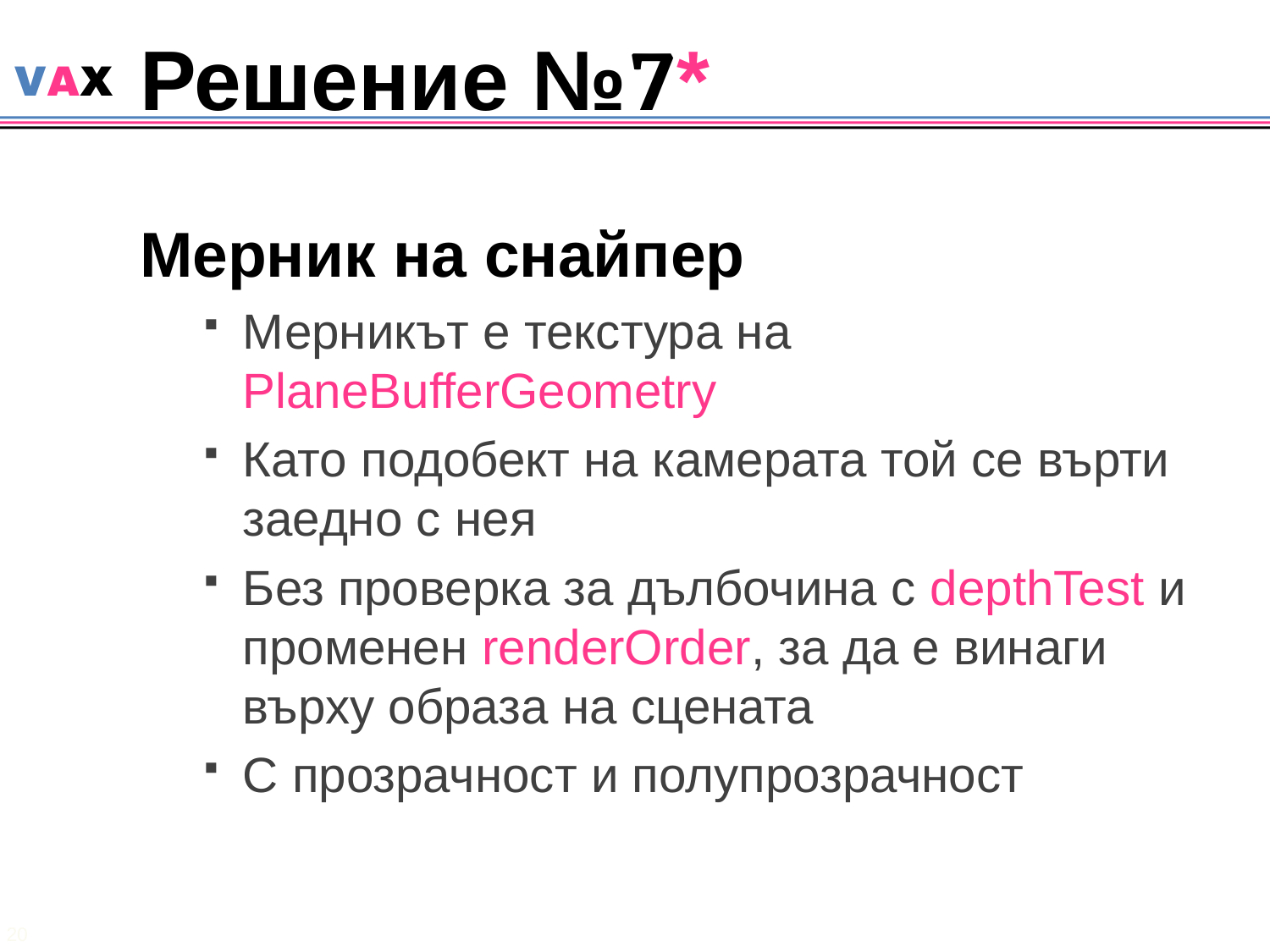

# Решение №7*
Мерник на снайпер
Мерникът е текстура на PlaneBufferGeometry
Като подобект на камерата той се върти заедно с нея
Без проверка за дълбочина с depthTest и променен renderOrder, за да е винаги върху образа на сцената
С прозрачност и полупрозрачност